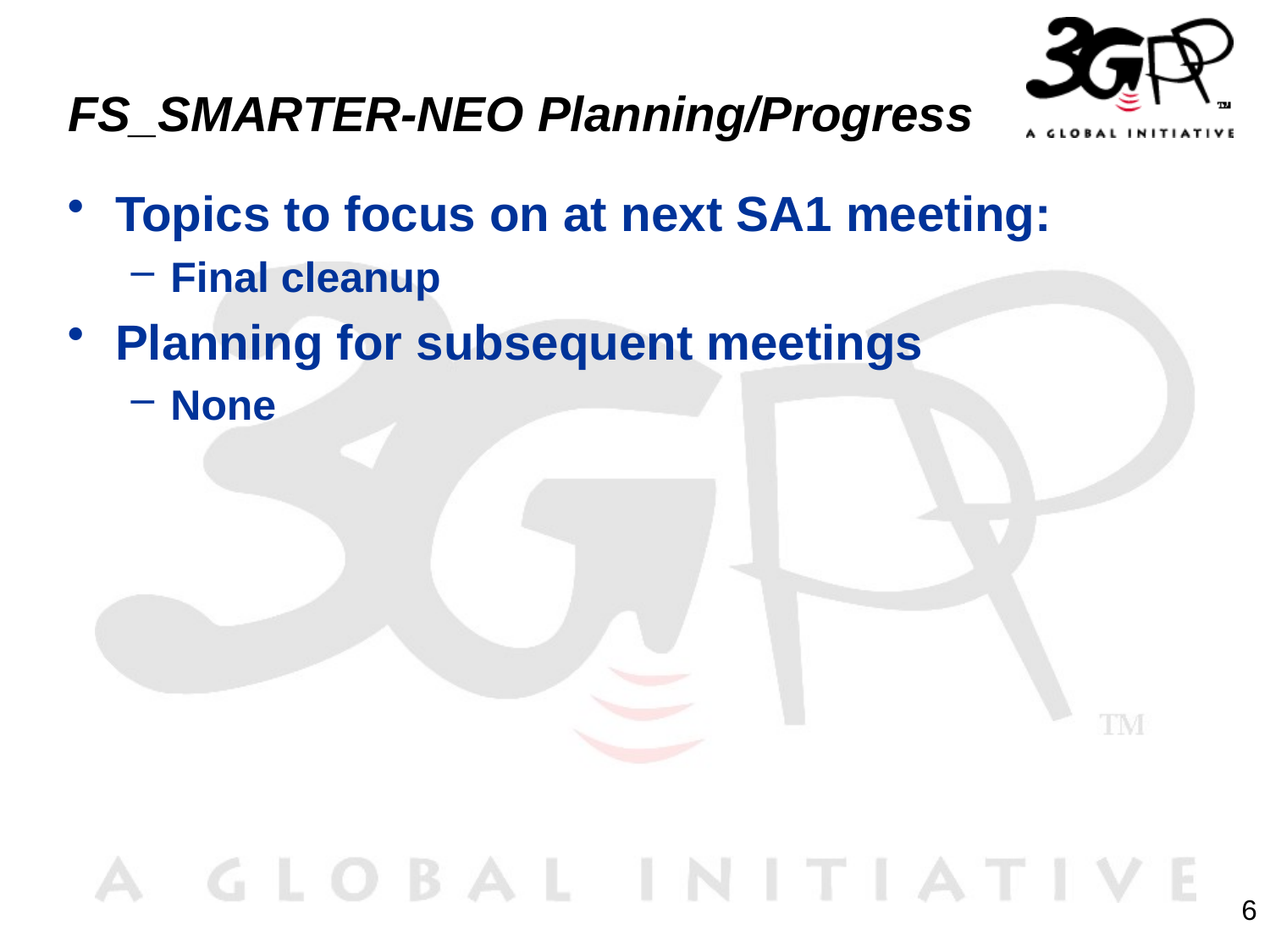

# FS_SMARTER-NEO Planning/Progress
Topics to focus on at next SA1 meeting:
Final cleanup
Planning for subsequent meetings
None
6